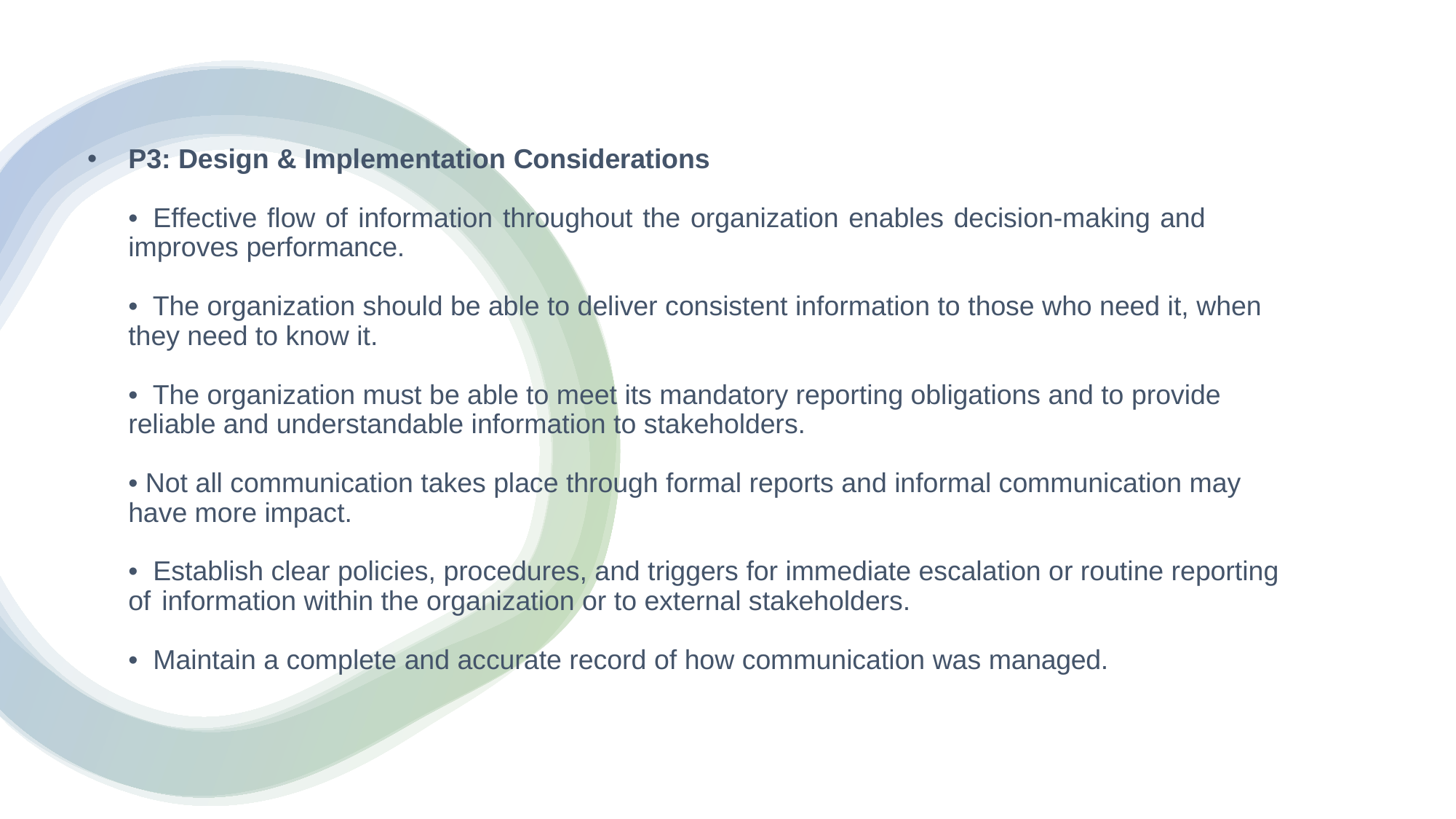

# P3: Design & Implementation Considerations •  Effective flow of information throughout the organization enables decision-making and improves performance. •  The organization should be able to deliver consistent information to those who need it, when they need to know it. •  The organization must be able to meet its mandatory reporting obligations and to provide reliable and understandable information to stakeholders. • Not all communication takes place through formal reports and informal communication may have more impact. •  Establish clear policies, procedures, and triggers for immediate escalation or routine reporting of information within the organization or to external stakeholders. •  Maintain a complete and accurate record of how communication was managed.